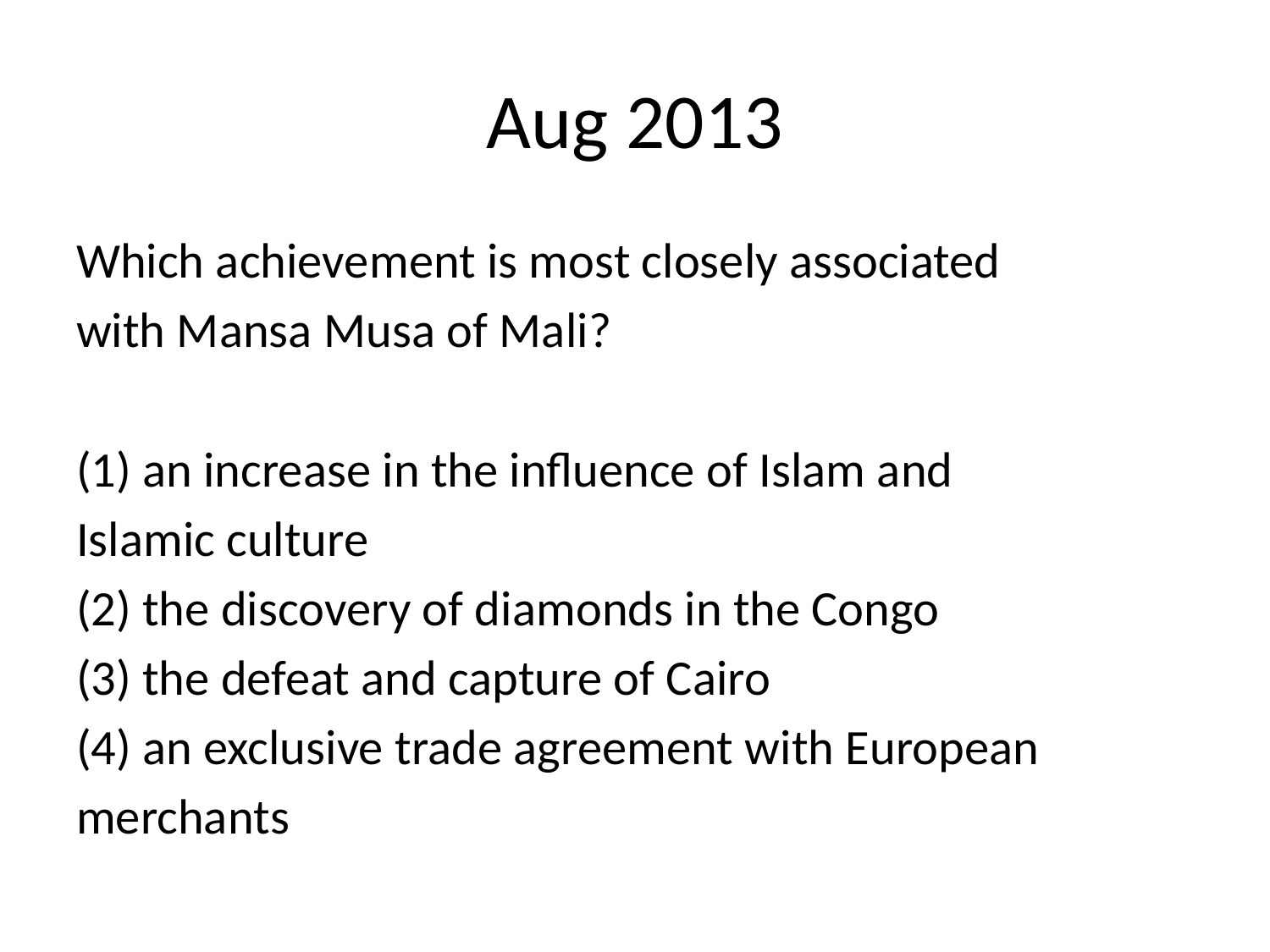

# Aug 2013
Which achievement is most closely associated
with Mansa Musa of Mali?

(1) an increase in the influence of Islam and
Islamic culture
(2) the discovery of diamonds in the Congo
(3) the defeat and capture of Cairo
(4) an exclusive trade agreement with European
merchants